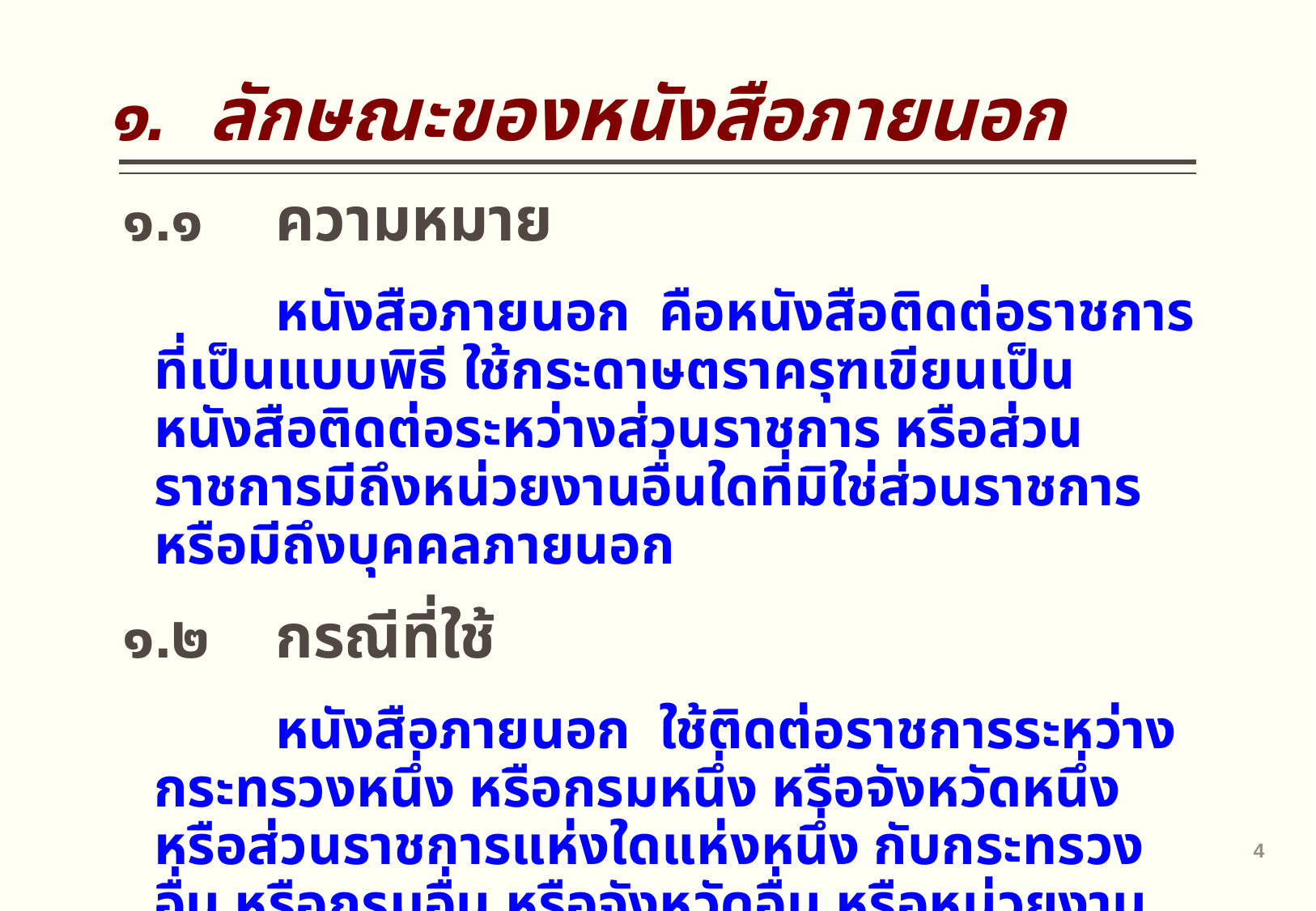

๑.  ลักษณะของหนังสือภายนอก
๑.๑	ความหมาย
		หนังสือภายนอก  คือหนังสือติดต่อราชการที่เป็นแบบพิธี ใช้กระดาษตราครุฑเขียนเป็นหนังสือติดต่อระหว่างส่วนราชการ หรือส่วนราชการมีถึงหน่วยงานอื่นใดที่มิใช่ส่วนราชการ หรือมีถึงบุคคลภายนอก
๑.๒	กรณีที่ใช้
 		หนังสือภายนอก  ใช้ติดต่อราชการระหว่างกระทรวงหนึ่ง หรือกรมหนึ่ง หรือจังหวัดหนึ่ง หรือส่วนราชการแห่งใดแห่งหนึ่ง กับกระทรวงอื่น หรือกรมอื่น หรือจังหวัดอื่น หรือหน่วยงานอื่น หรือกับบุคคลภายนอก
4